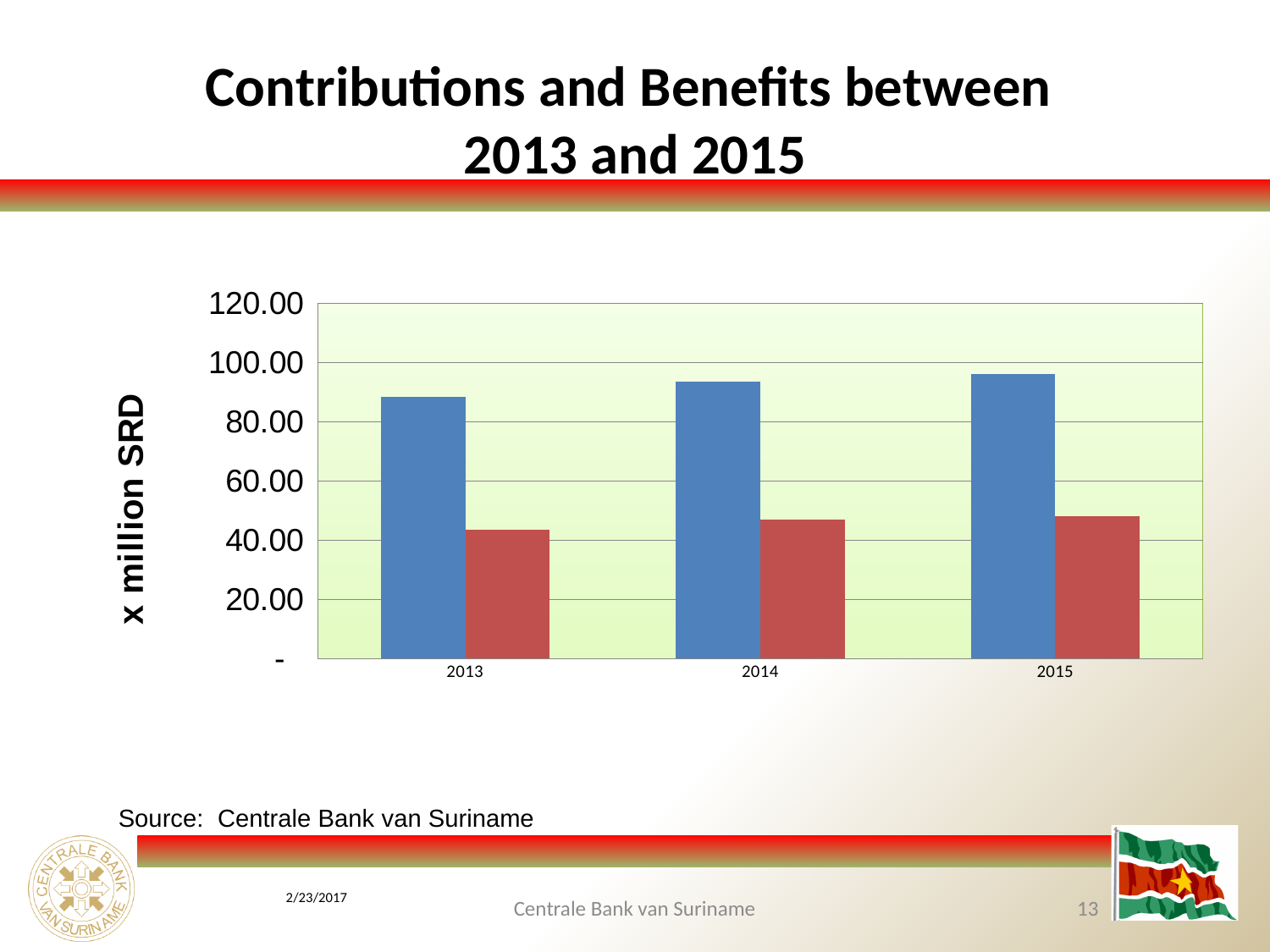

# Contributions and Benefits between 2013 and 2015

### Chart

| Category | Contribution | Benefits |
|---|---|---|
| 2013 | 88.43547891 | 43.58460003999999 |
| 2014 | 93.42100070999999 | 46.85201493 |
| 2015 | 95.98655871 | 48.05571193 |
Source:  Centrale Bank van Suriname
2/23/2017
Centrale Bank van Suriname
13